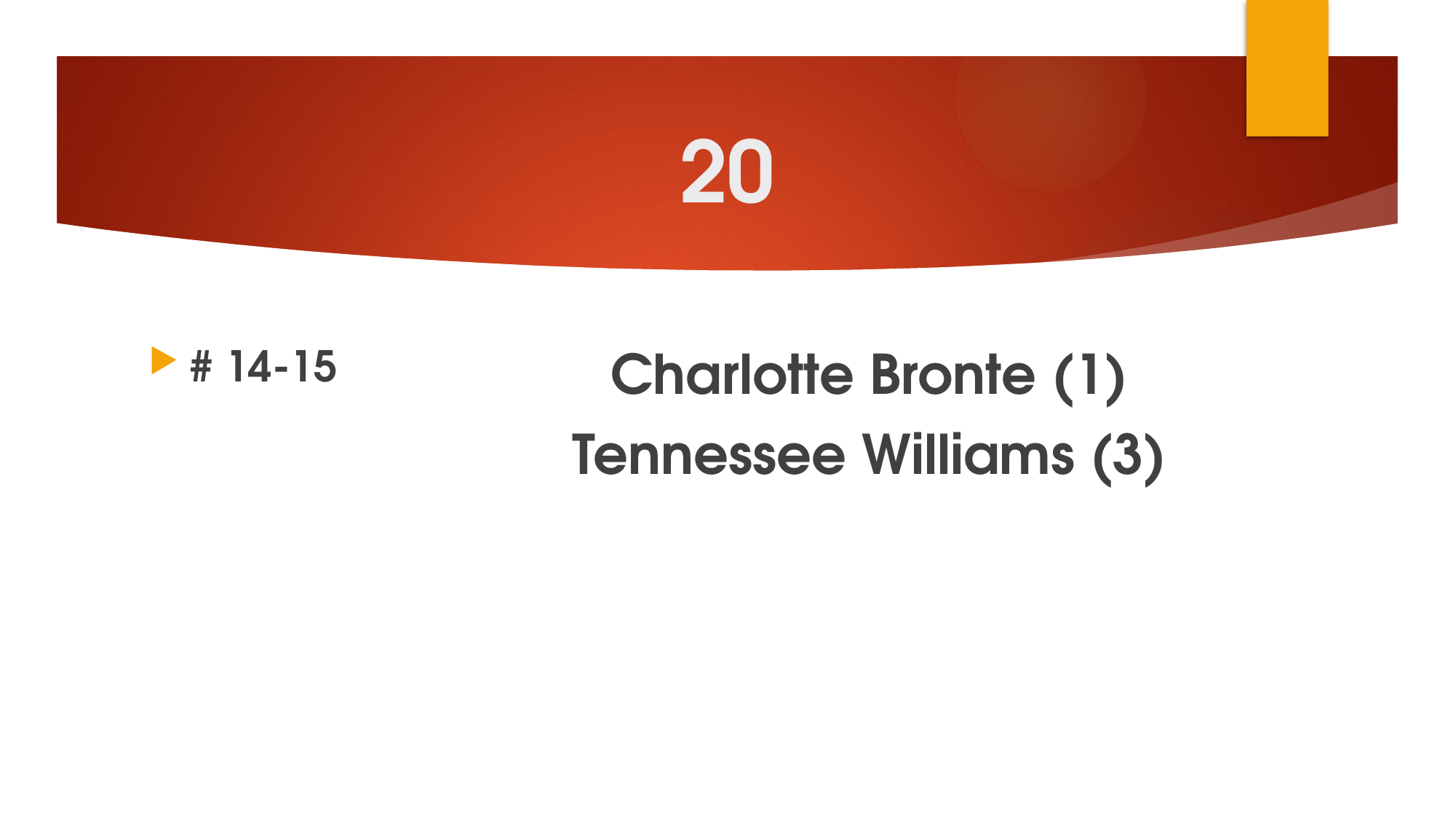

# 20
# 14-15
Charlotte Bronte (1)
Tennessee Williams (3)